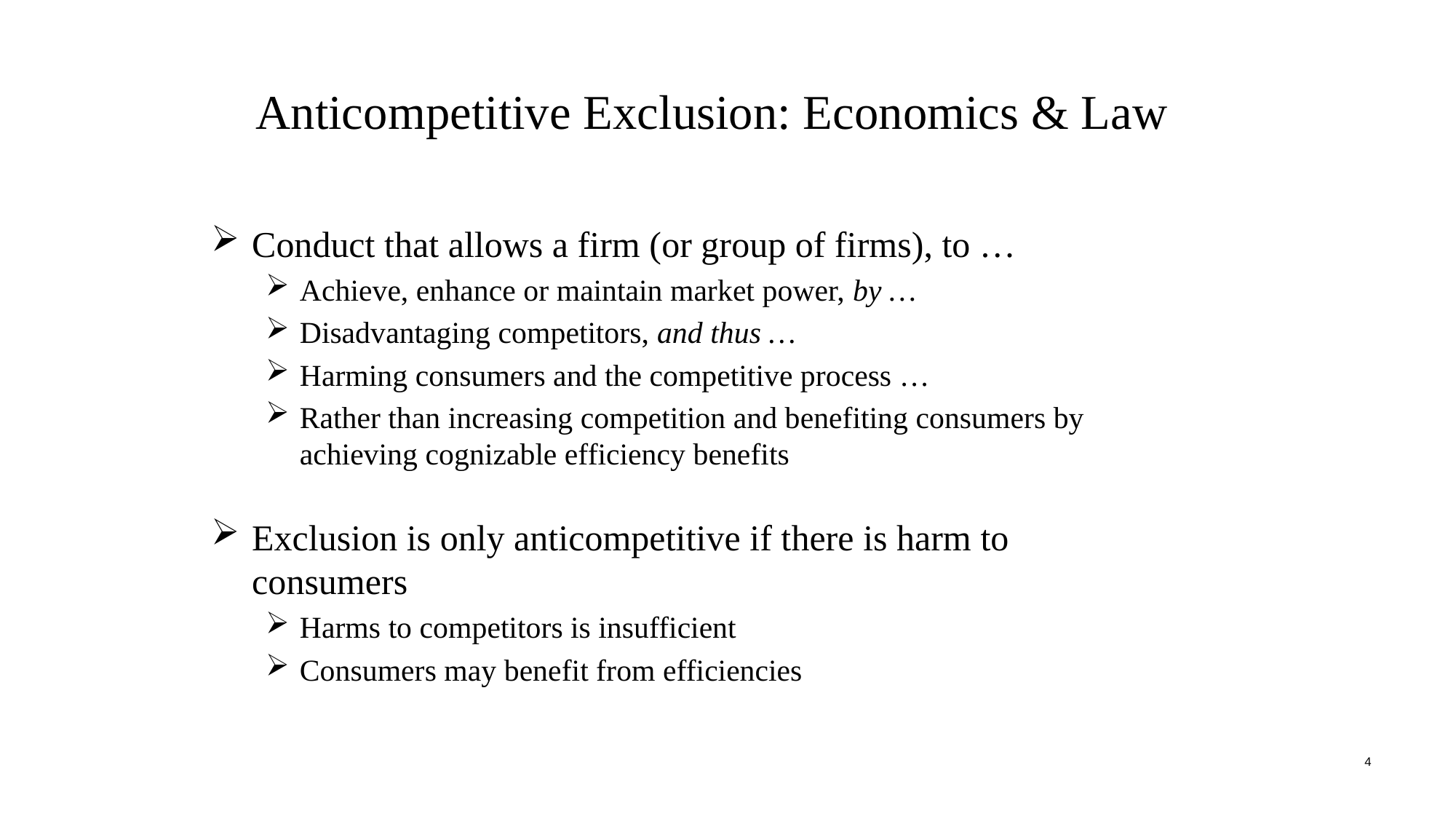

# Anticompetitive Exclusion: Economics & Law
Conduct that allows a firm (or group of firms), to …
Achieve, enhance or maintain market power, by …
Disadvantaging competitors, and thus …
Harming consumers and the competitive process …
Rather than increasing competition and benefiting consumers by achieving cognizable efficiency benefits
Exclusion is only anticompetitive if there is harm to consumers
Harms to competitors is insufficient
Consumers may benefit from efficiencies

4